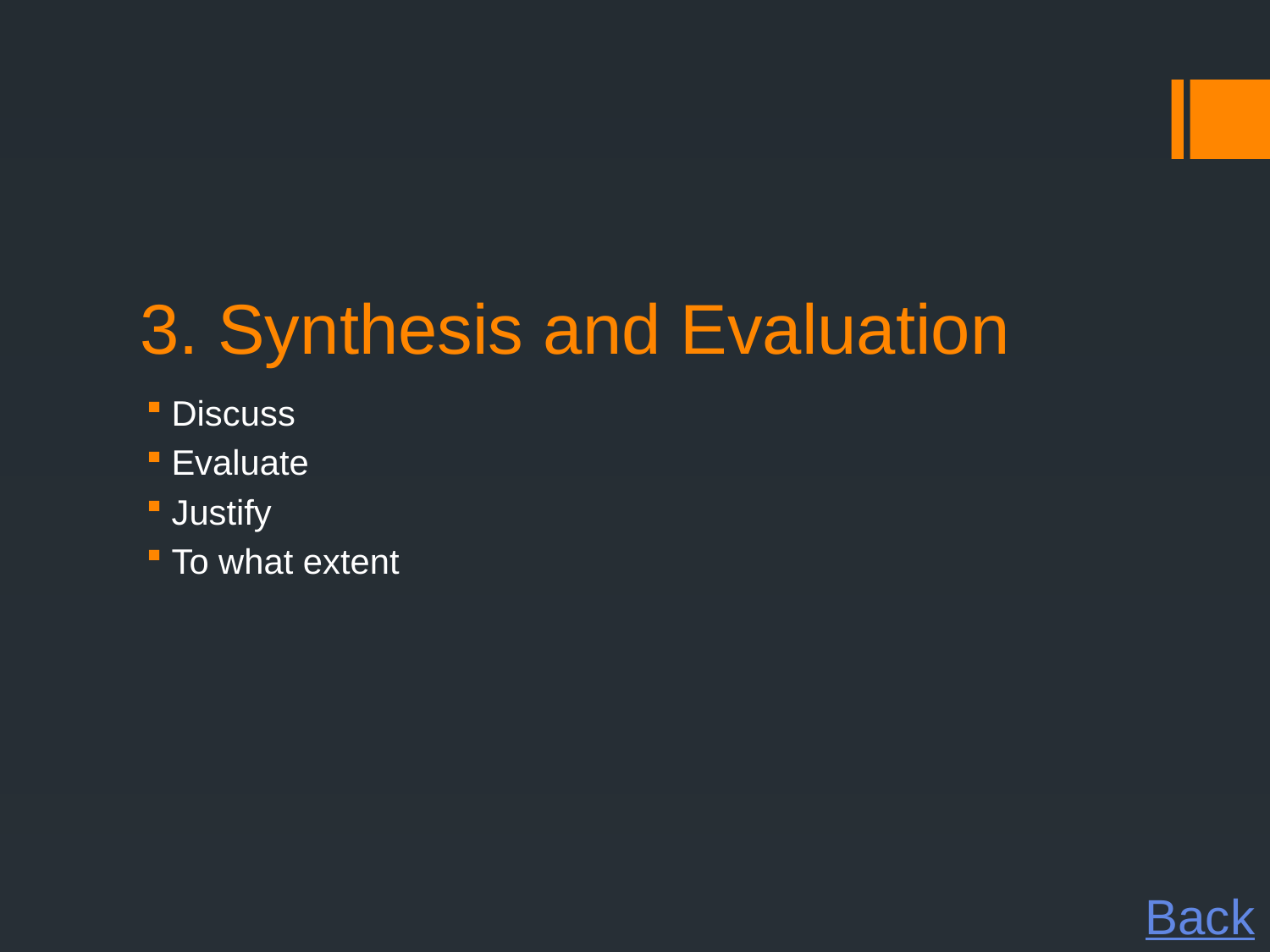

# 3. Synthesis and Evaluation
Discuss
Evaluate
Justify
To what extent

Back